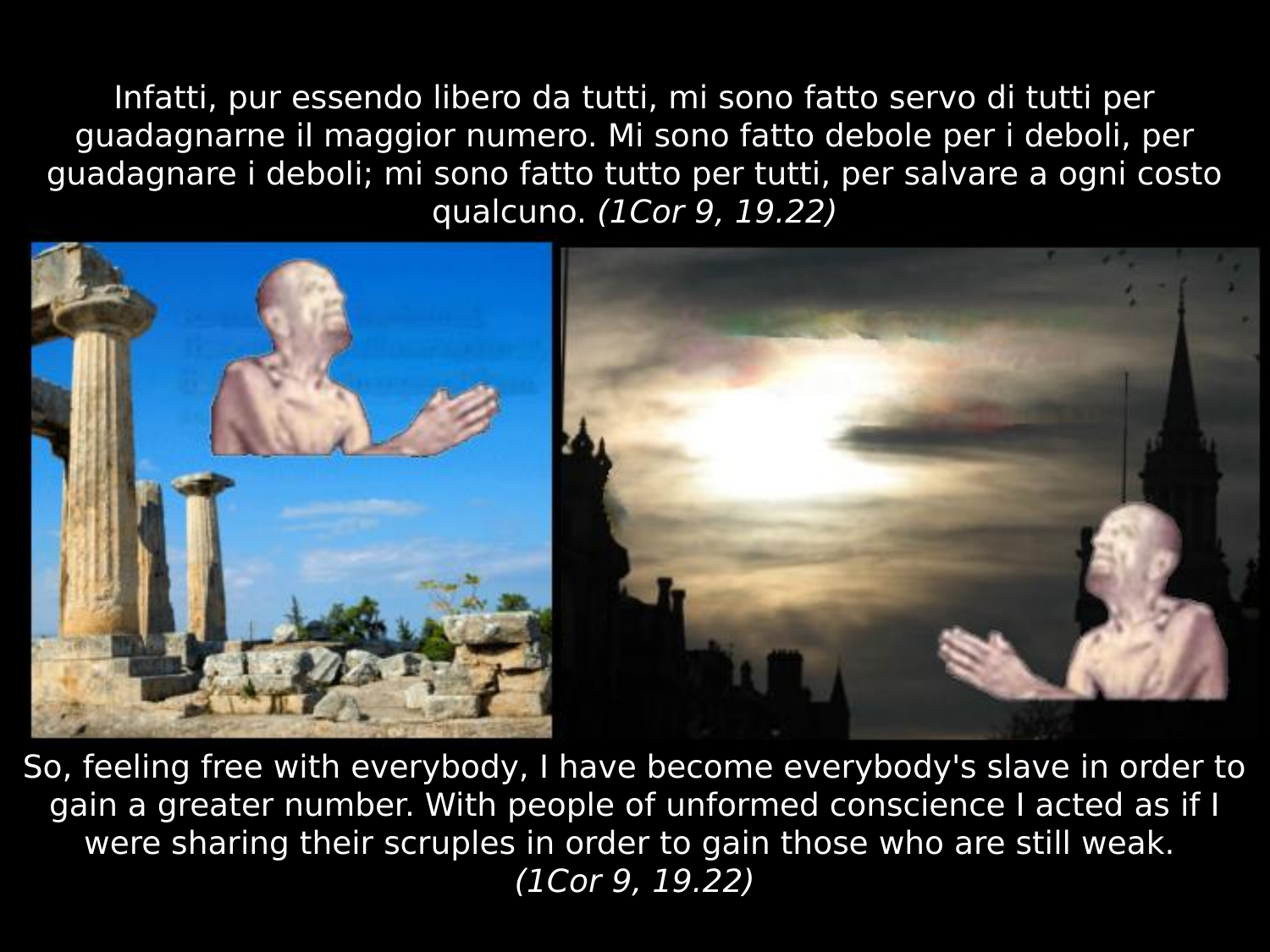

# Infatti, pur essendo libero da tutti, mi sono fatto servo di tutti per guadagnarne il maggior numero. Mi sono fatto debole per i deboli, per guadagnare i deboli; mi sono fatto tutto per tutti, per salvare a ogni costo qualcuno. (1Cor 9, 19.22)
So, feeling free with everybody, I have become everybody's slave in order to gain a greater number. With people of unformed conscience I acted as if I were sharing their scruples in order to gain those who are still weak.
(1Cor 9, 19.22)